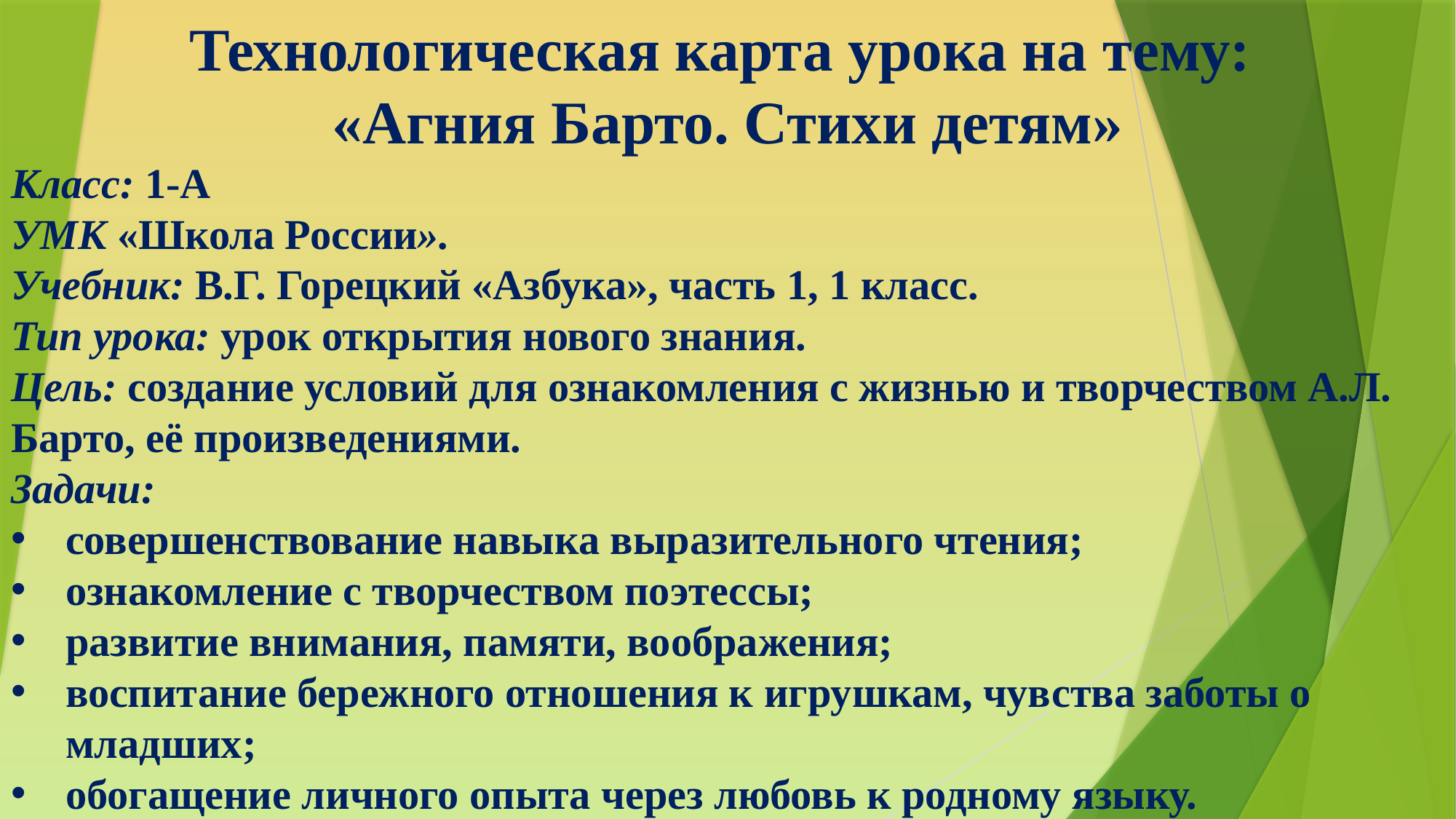

Технологическая карта урока на тему:
«Агния Барто. Стихи детям»
Класс: 1-А
УМК «Школа России».
Учебник: В.Г. Горецкий «Азбука», часть 1, 1 класс.
Тип урока: урок открытия нового знания.
Цель: создание условий для ознакомления с жизнью и творчеством А.Л. Барто, её произведениями.
Задачи:
совершенствование навыка выразительного чтения;
ознакомление с творчеством поэтессы;
развитие внимания, памяти, воображения;
воспитание бережного отношения к игрушкам, чувства заботы о младших;
обогащение личного опыта через любовь к родному языку.